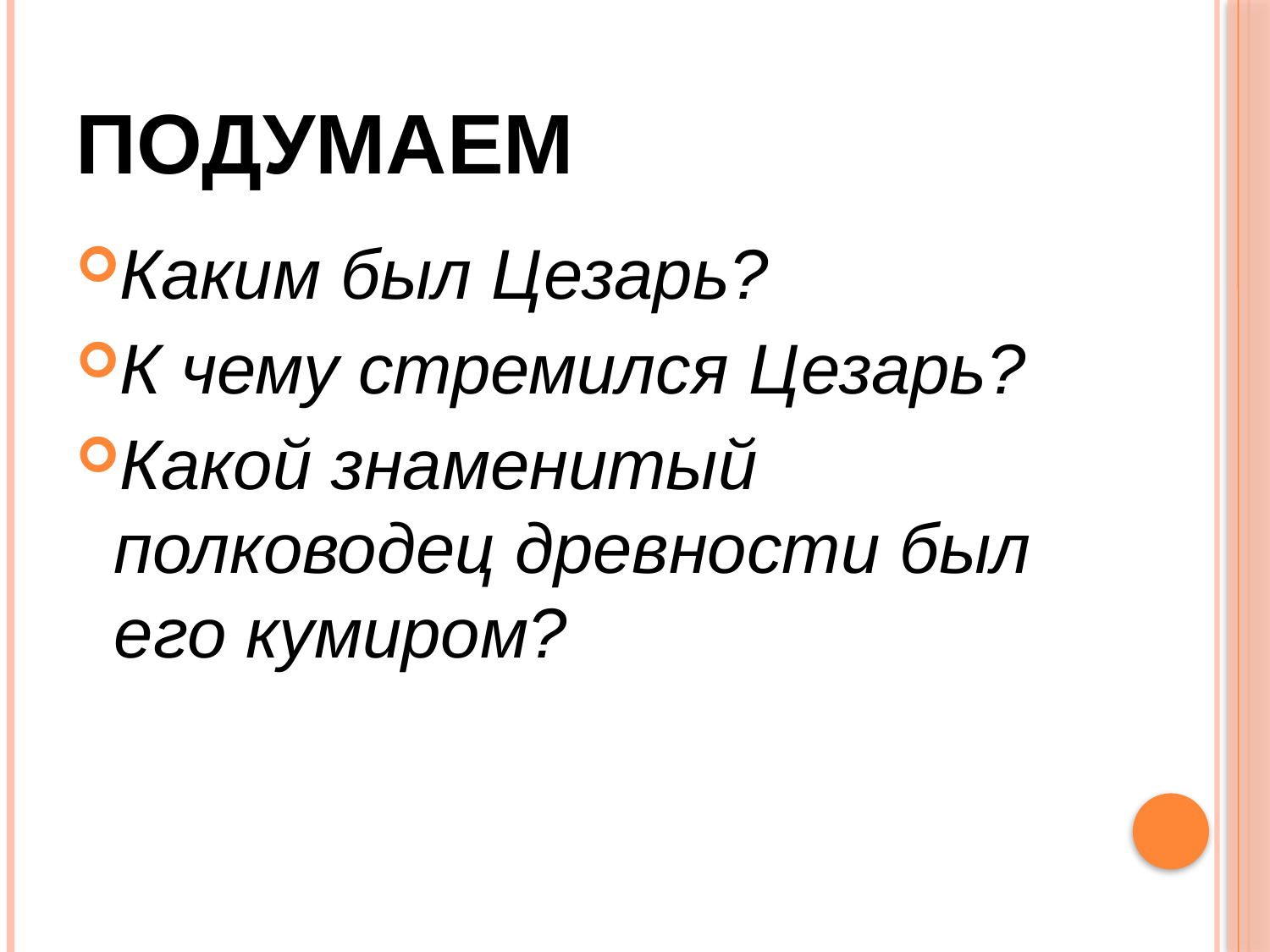

# Подумаем
Каким был Цезарь?
К чему стремился Цезарь?
Какой знаменитый полководец древности был его кумиром?